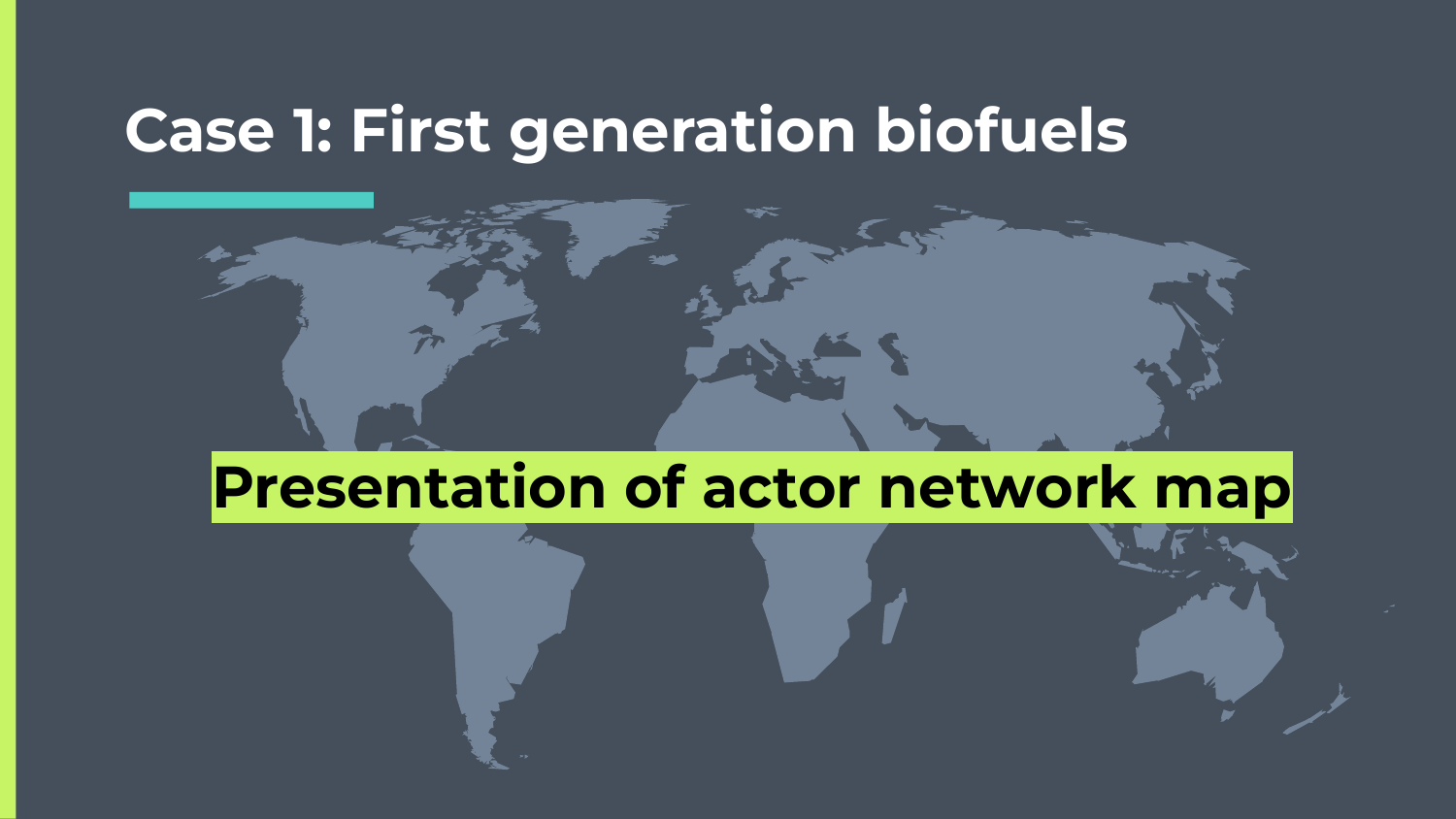

# Case 1: First generation biofuels
Presentation of actor network map